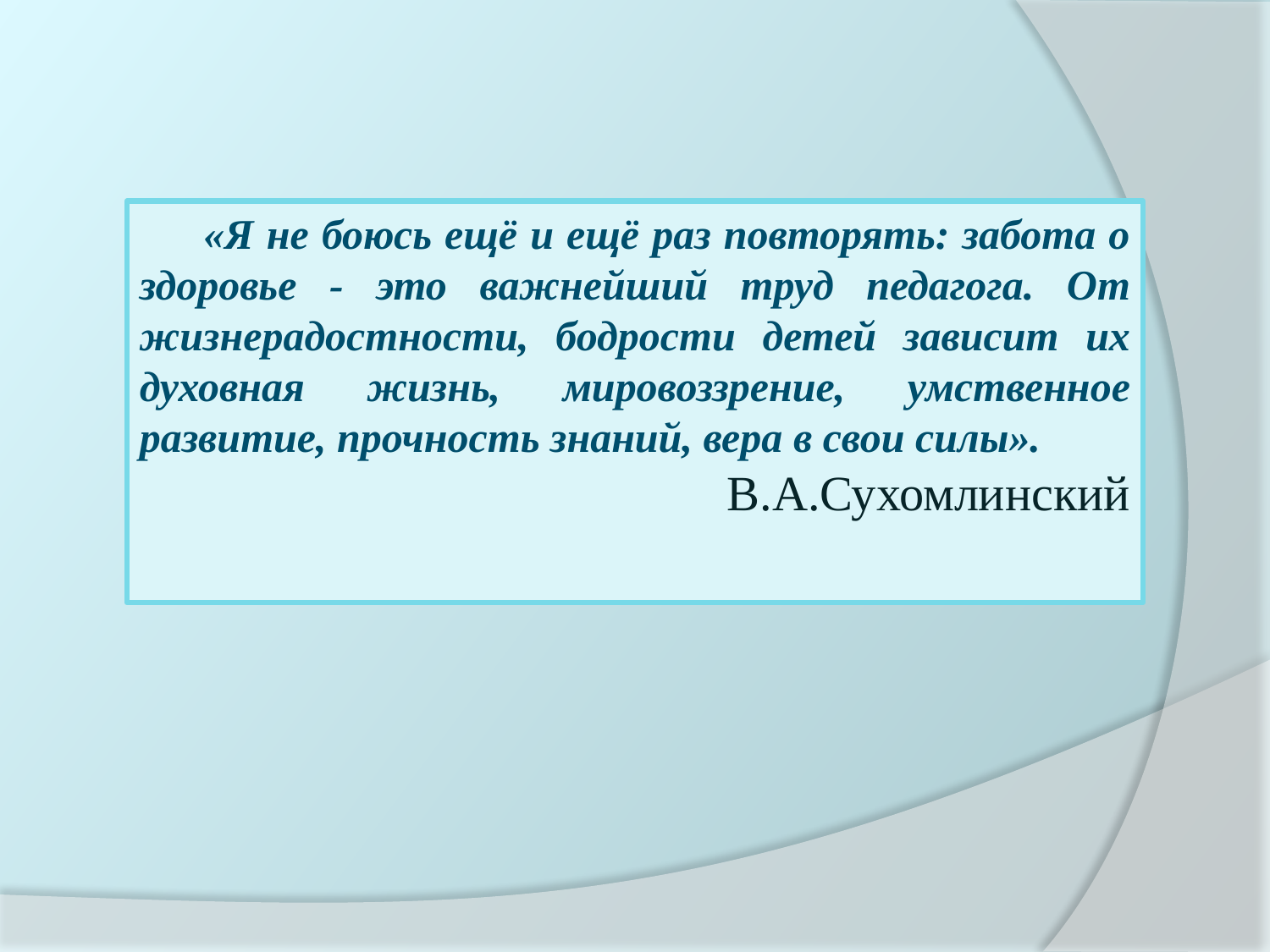

«Я не боюсь ещё и ещё раз повторять: забота о здоровье - это важнейший труд педагога. От жизнерадостности, бодрости детей зависит их духовная жизнь, мировоззрение, умственное развитие, прочность знаний, вера в свои силы».
В.А.Сухомлинский